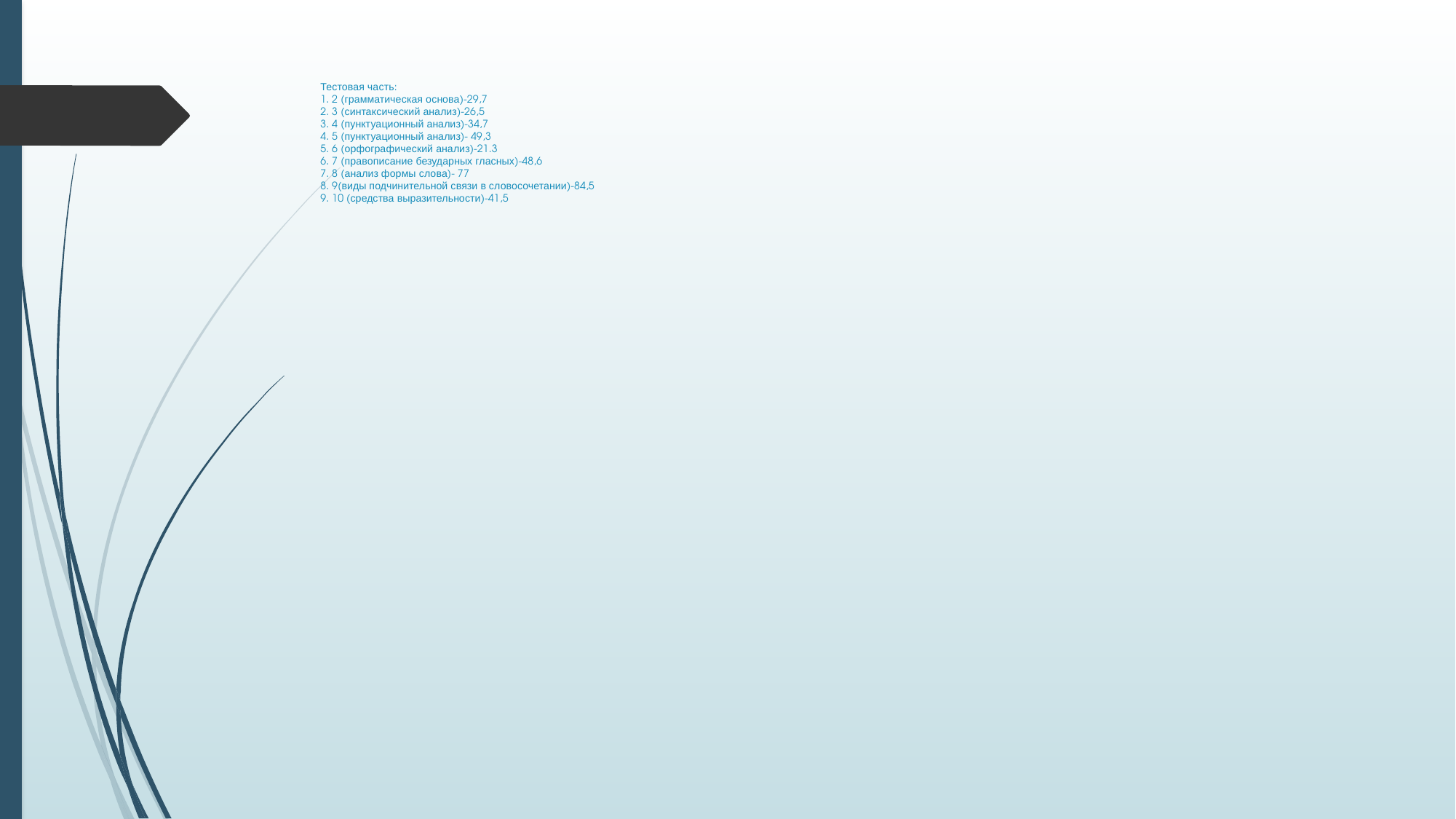

# Тестовая часть: 1. 2 (грамматическая основа)-29,7 2. 3 (синтаксический анализ)-26,5 3. 4 (пунктуационный анализ)-34,7 4. 5 (пунктуационный анализ)- 49,3 5. 6 (орфографический анализ)-21.3 6. 7 (правописание безударных гласных)-48,6 7. 8 (анализ формы слова)- 77 8. 9(виды подчинительной связи в словосочетании)-84,5 9. 10 (средства выразительности)-41,5